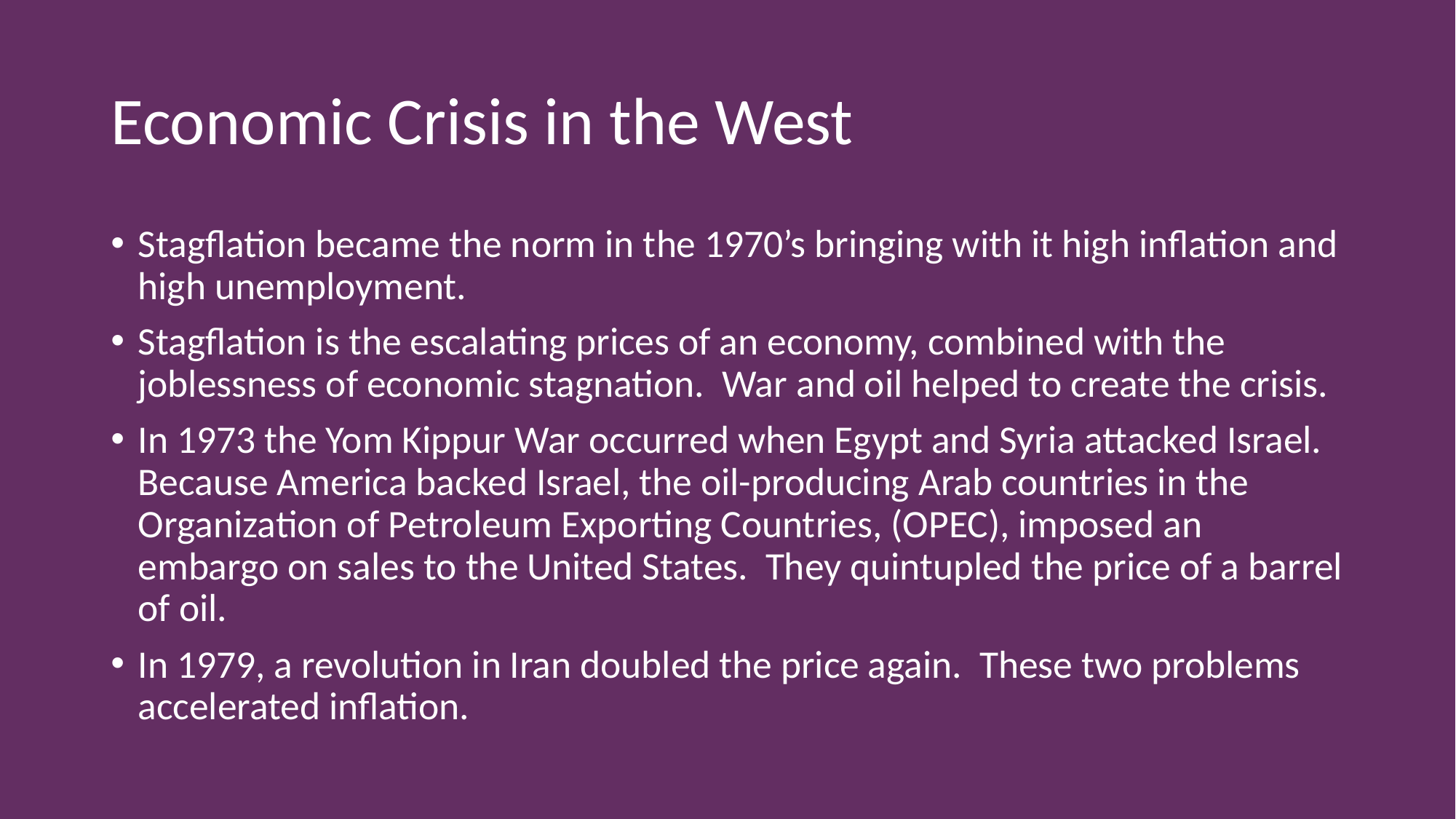

# Economic Crisis in the West
Stagflation became the norm in the 1970’s bringing with it high inflation and high unemployment.
Stagflation is the escalating prices of an economy, combined with the joblessness of economic stagnation.  War and oil helped to create the crisis.
In 1973 the Yom Kippur War occurred when Egypt and Syria attacked Israel.  Because America backed Israel, the oil-producing Arab countries in the Organization of Petroleum Exporting Countries, (OPEC), imposed an embargo on sales to the United States.  They quintupled the price of a barrel of oil.
In 1979, a revolution in Iran doubled the price again.  These two problems accelerated inflation.